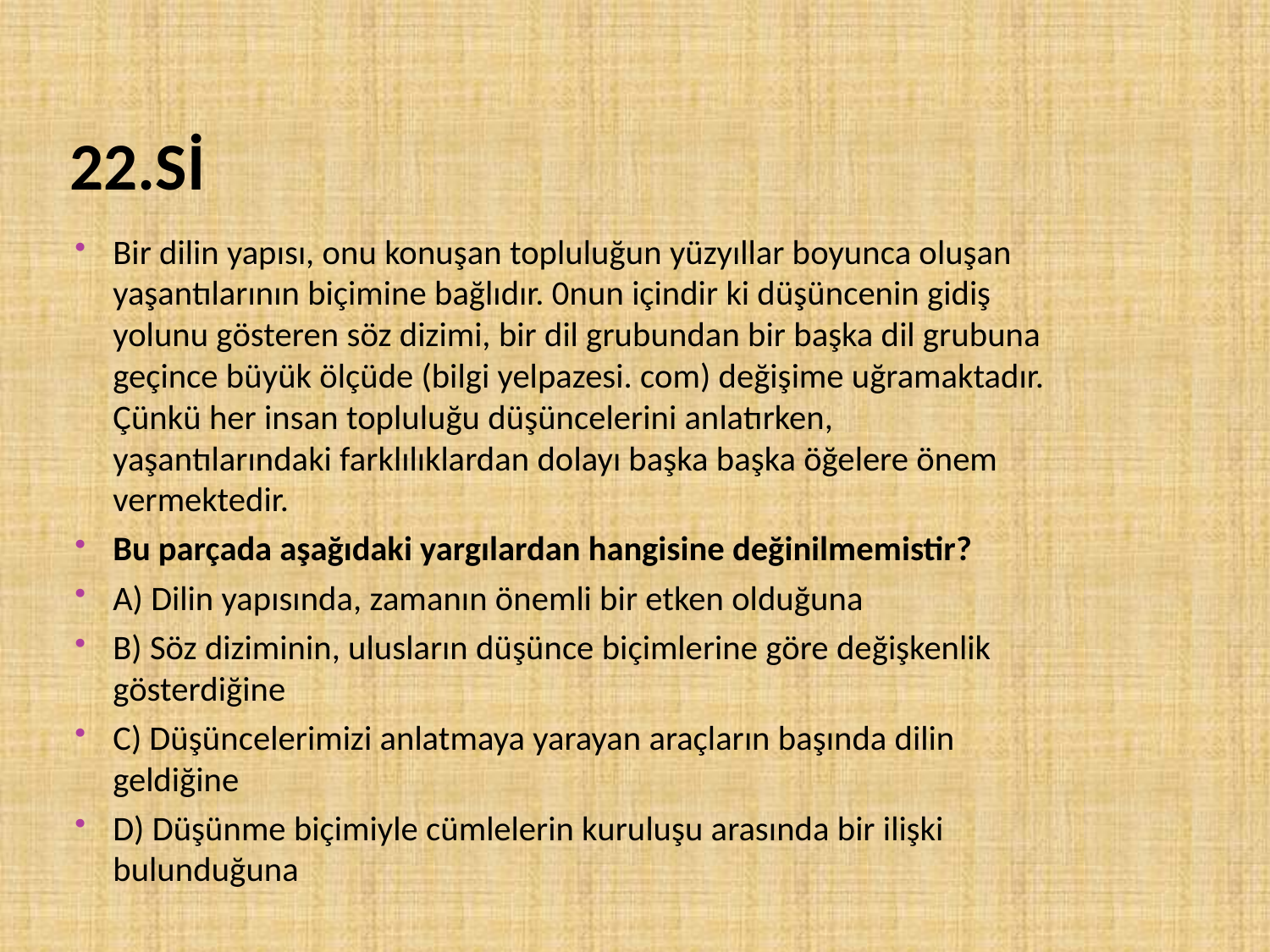

# 22.Sİ
Bir dilin yapısı, onu konuşan topluluğun yüzyıllar boyunca oluşan yaşantılarının biçimine bağlıdır. 0nun içindir ki düşüncenin gidiş yolunu gösteren söz dizimi, bir dil grubundan bir başka dil grubuna geçince büyük ölçüde (bilgi yelpazesi. com) değişime uğramaktadır. Çünkü her insan topluluğu düşüncelerini anlatırken, yaşantılarındaki farklılıklardan dolayı başka başka öğelere önem vermektedir.
Bu parçada aşağıdaki yargılardan hangisine değinilmemistir?
A) Dilin yapısında, zamanın önemli bir etken olduğuna
B) Söz diziminin, ulusların düşünce biçimlerine göre değişkenlik gösterdiğine
C) Düşüncelerimizi anlatmaya yarayan araçların başında dilin geldiğine
D) Düşünme biçimiyle cümlelerin kuruluşu arasında bir ilişki bulunduğuna